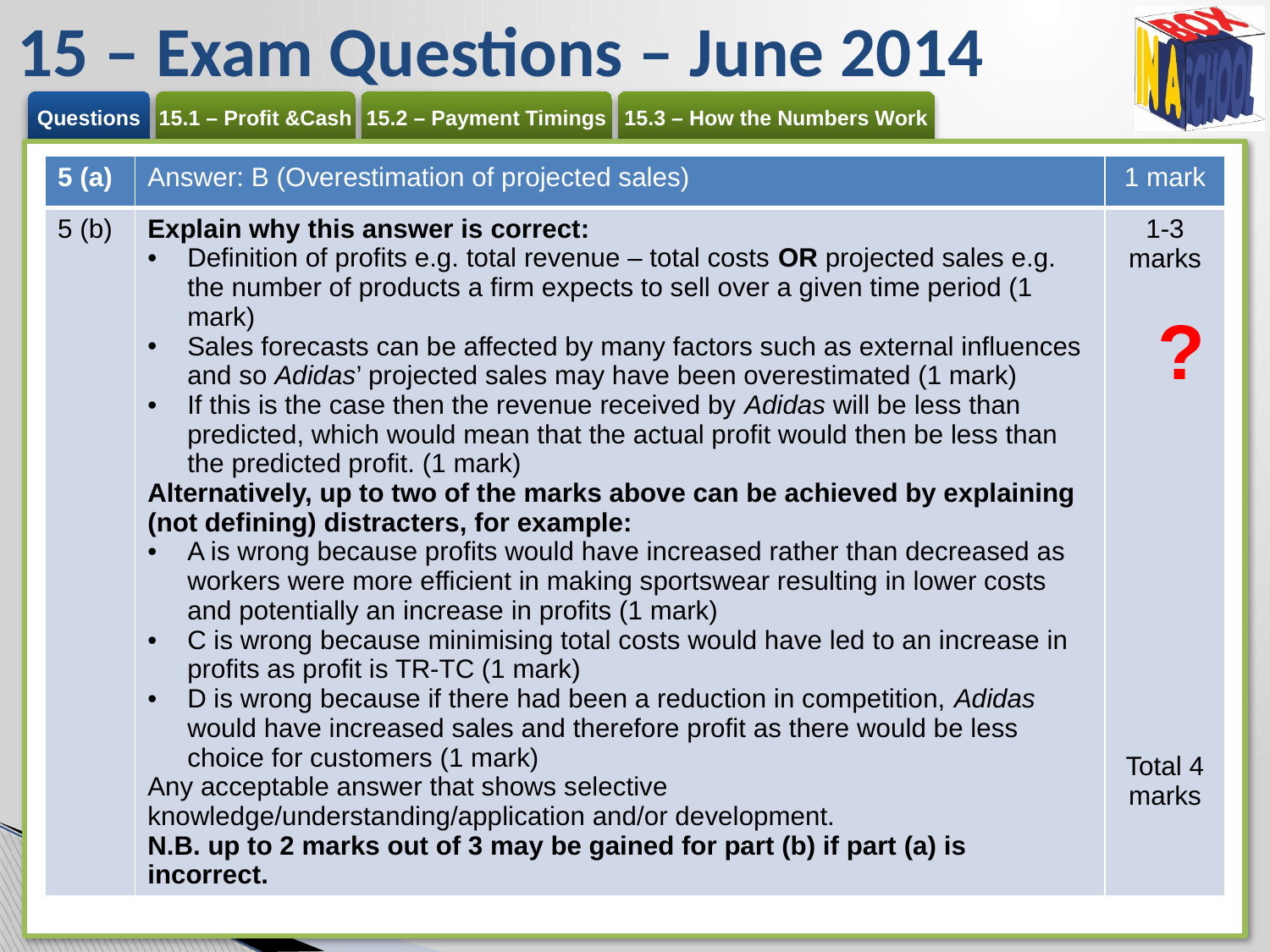

# 15 – Exam Questions – June 2014
| 5 (a) | Answer: B (Overestimation of projected sales) | 1 mark |
| --- | --- | --- |
| 5 (b) | Explain why this answer is correct: Definition of profits e.g. total revenue – total costs OR projected sales e.g. the number of products a firm expects to sell over a given time period (1 mark) Sales forecasts can be affected by many factors such as external influences and so Adidas’ projected sales may have been overestimated (1 mark) If this is the case then the revenue received by Adidas will be less than predicted, which would mean that the actual profit would then be less than the predicted profit. (1 mark) Alternatively, up to two of the marks above can be achieved by explaining (not defining) distracters, for example: A is wrong because profits would have increased rather than decreased as workers were more efficient in making sportswear resulting in lower costs and potentially an increase in profits (1 mark) C is wrong because minimising total costs would have led to an increase in profits as profit is TR-TC (1 mark) D is wrong because if there had been a reduction in competition, Adidas would have increased sales and therefore profit as there would be less choice for customers (1 mark) Any acceptable answer that shows selective knowledge/understanding/application and/or development. N.B. up to 2 marks out of 3 may be gained for part (b) if part (a) is incorrect. | 1-3 marks Total 4 marks |
?